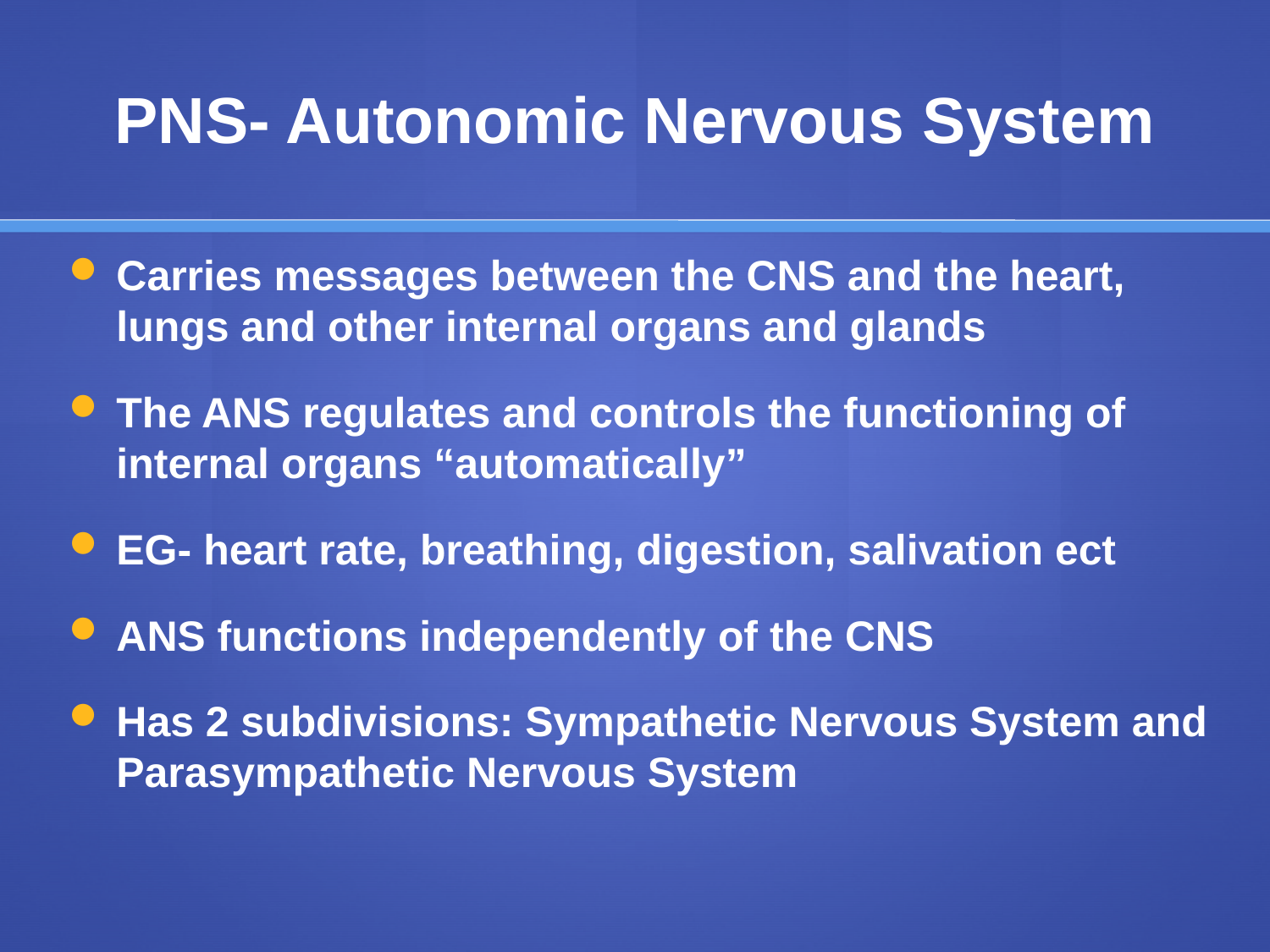

# PNS- Autonomic Nervous System
Carries messages between the CNS and the heart, lungs and other internal organs and glands
The ANS regulates and controls the functioning of internal organs “automatically”
EG- heart rate, breathing, digestion, salivation ect
ANS functions independently of the CNS
Has 2 subdivisions: Sympathetic Nervous System and Parasympathetic Nervous System